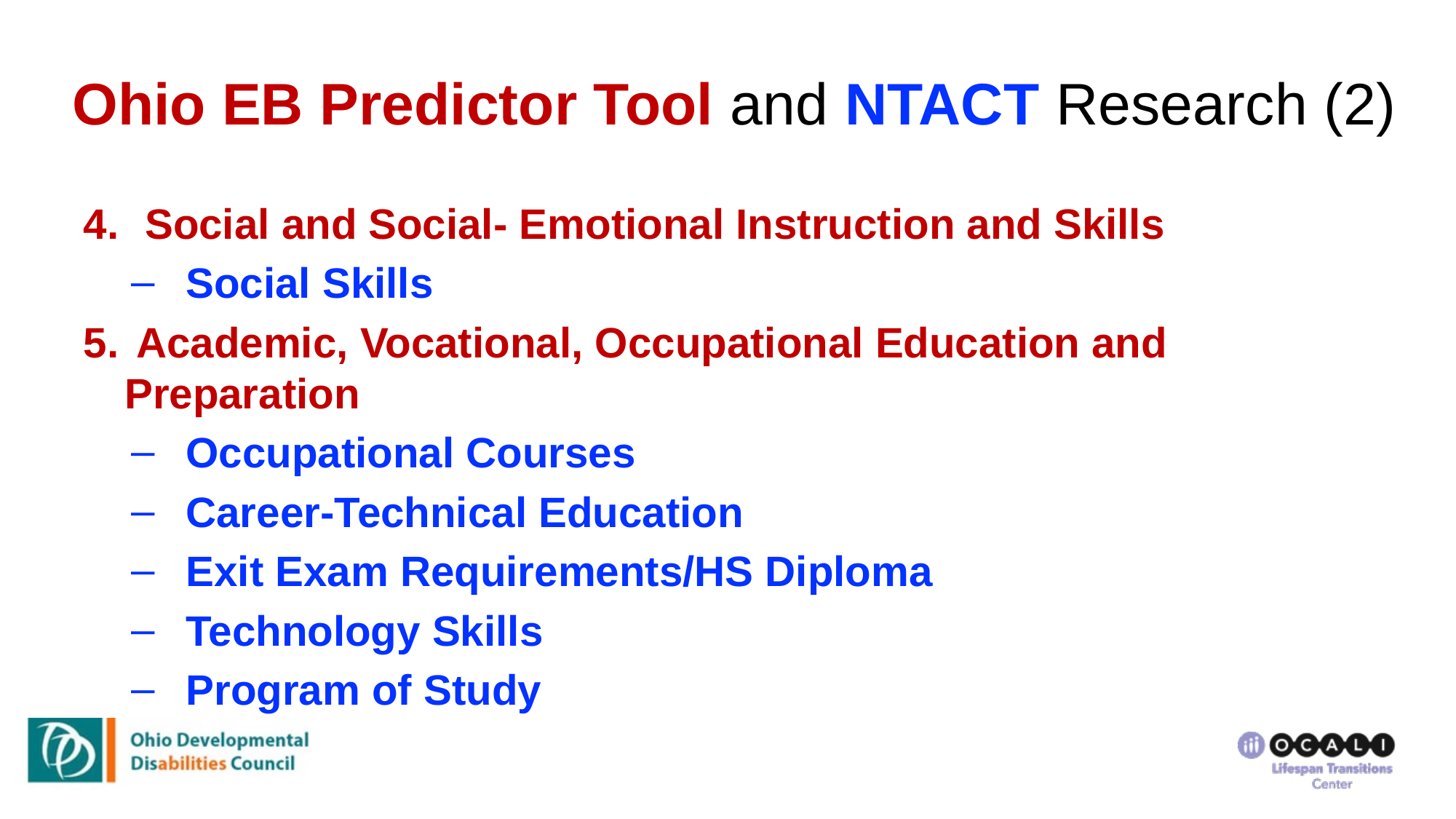

# Ohio EB Predictor Tool and NTACT Research (2)
Social and Social- Emotional Instruction and Skills
Social Skills
 Academic, Vocational, Occupational Education and Preparation
Occupational Courses
Career-Technical Education
Exit Exam Requirements/HS Diploma
Technology Skills
Program of Study